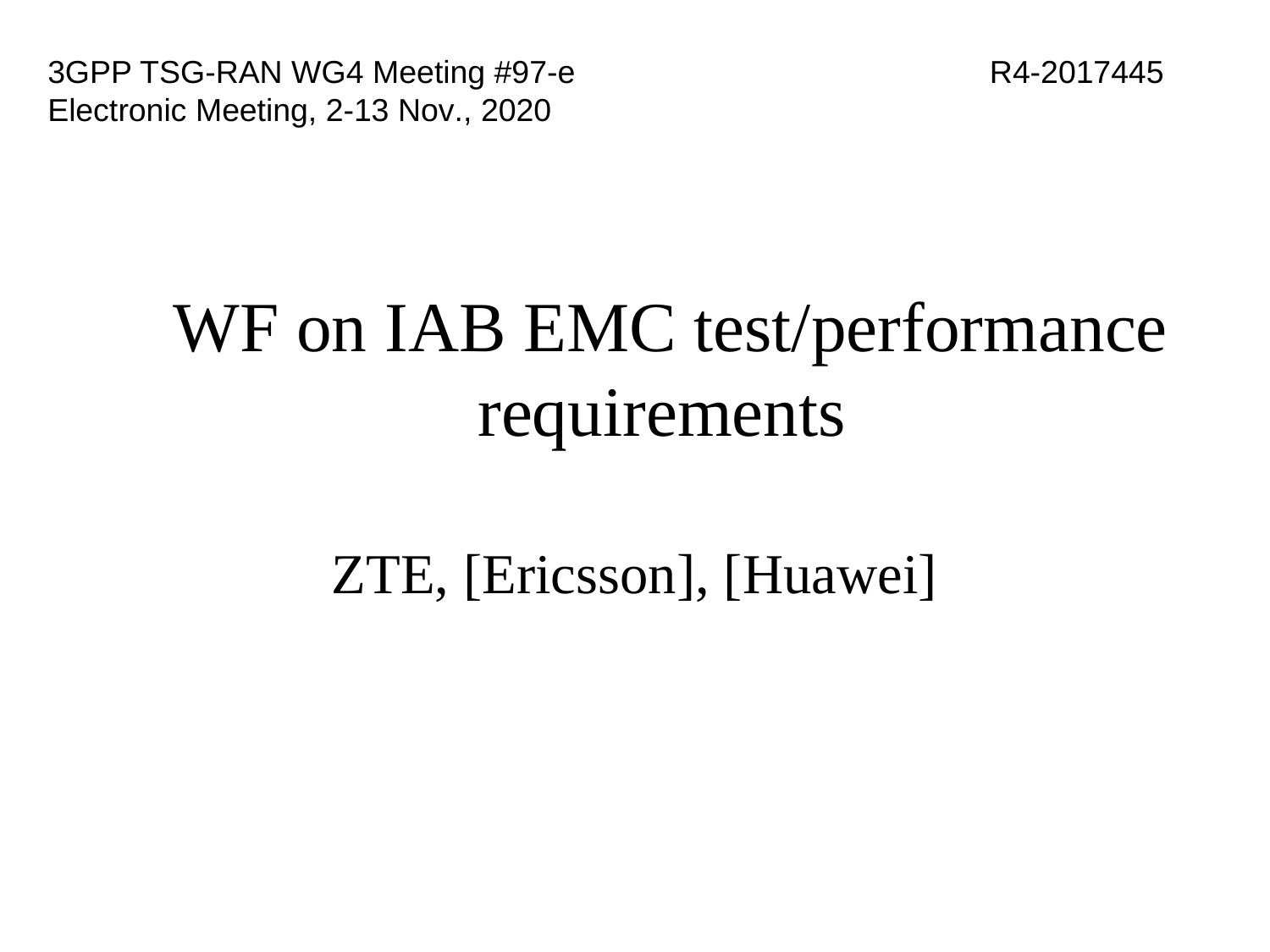

# 3GPP TSG-RAN WG4 Meeting #97-e			      R4-2017445 Electronic Meeting, 2-13 Nov., 2020
 WF on IAB EMC test/performance requirements
ZTE, [Ericsson], [Huawei]